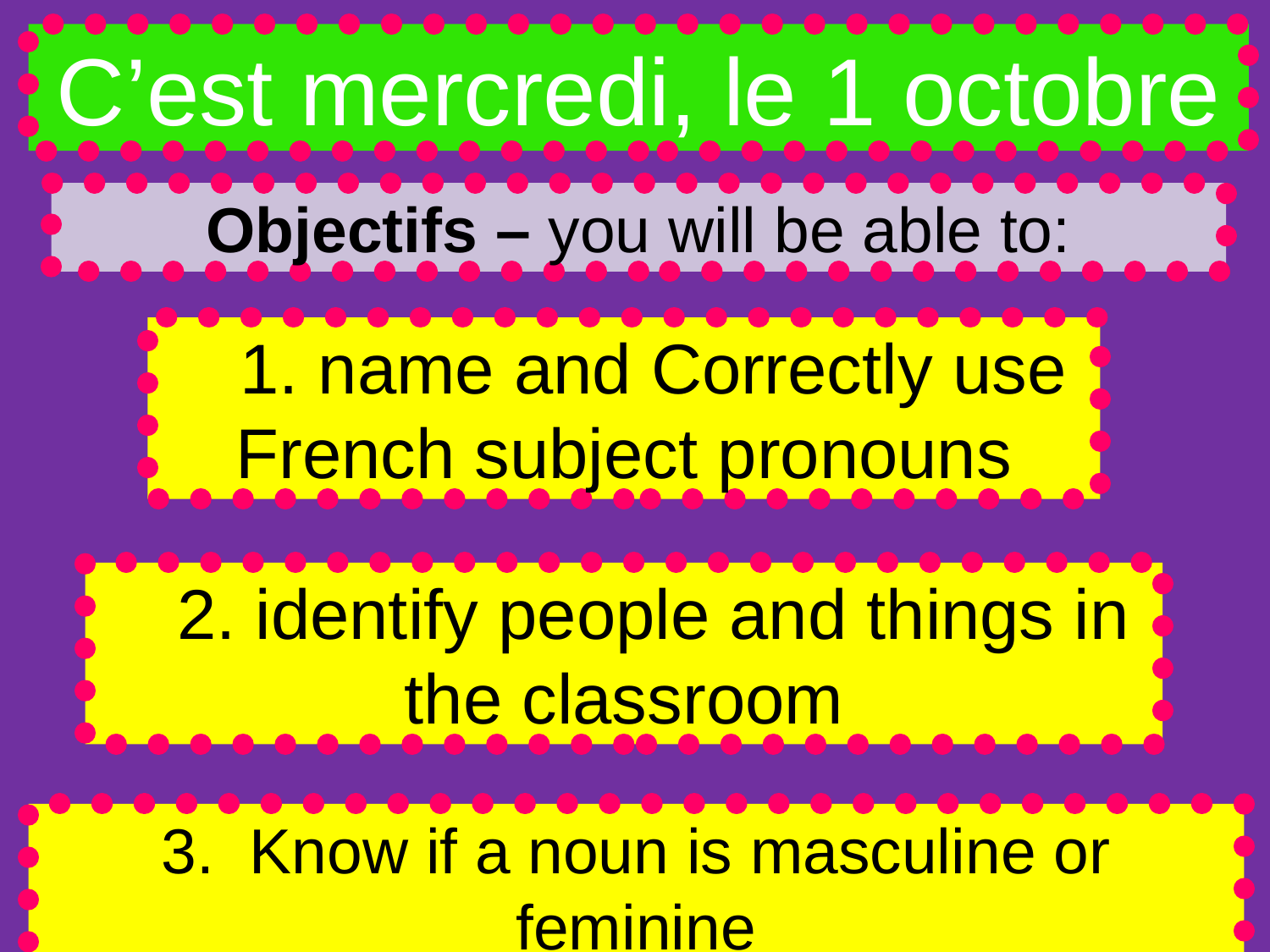

C’est mercredi, le 1 octobre
Objectifs – you will be able to:
   1. name and Correctly use French subject pronouns
   2. identify people and things in the classroom
3.  Know if a noun is masculine or feminine